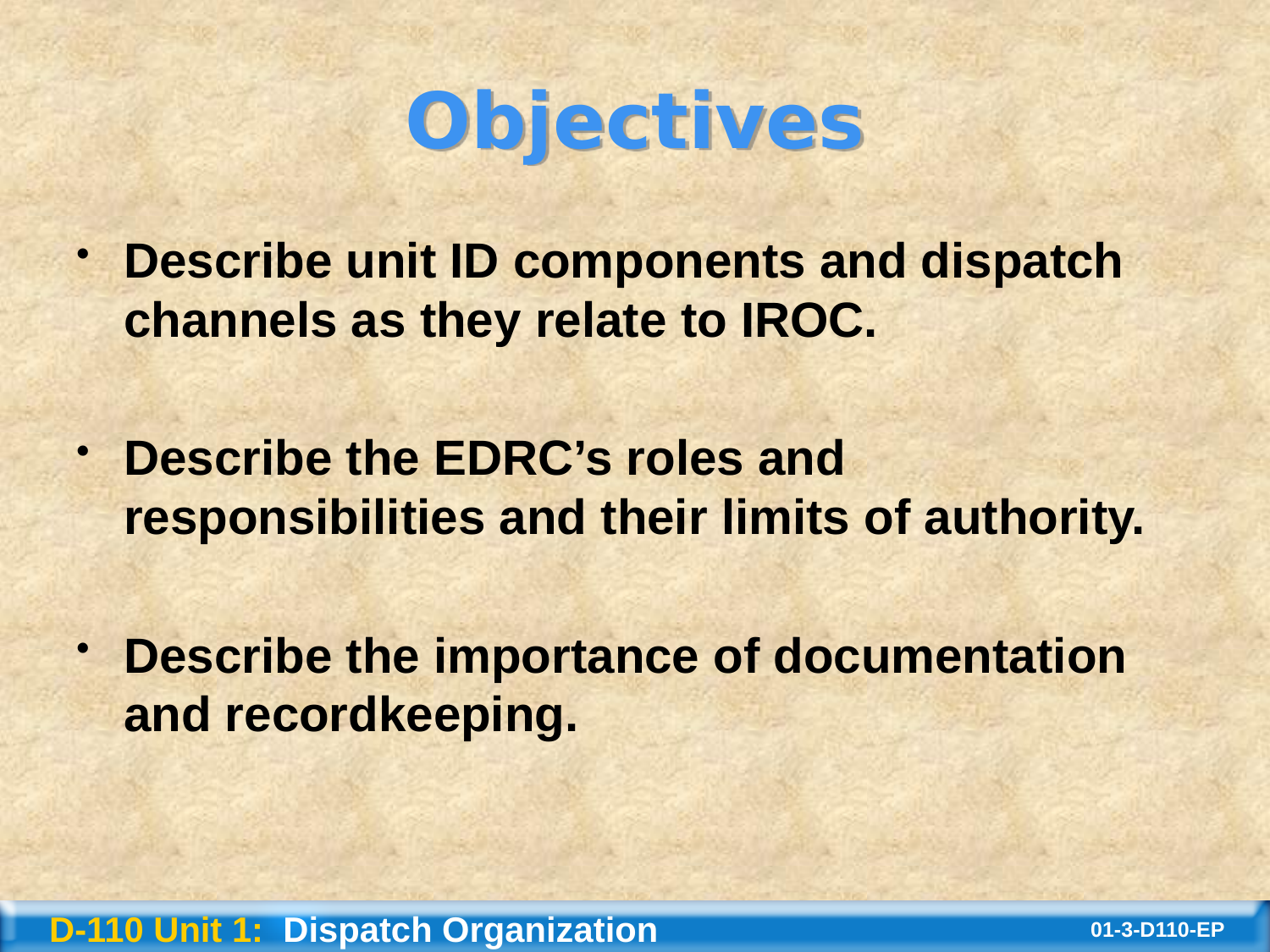

# Objectives
Describe unit ID components and dispatch channels as they relate to IROC.

Describe the EDRC’s roles and responsibilities and their limits of authority.

Describe the importance of documentation and recordkeeping.
D-110 Unit 1:  Dispatch Organization